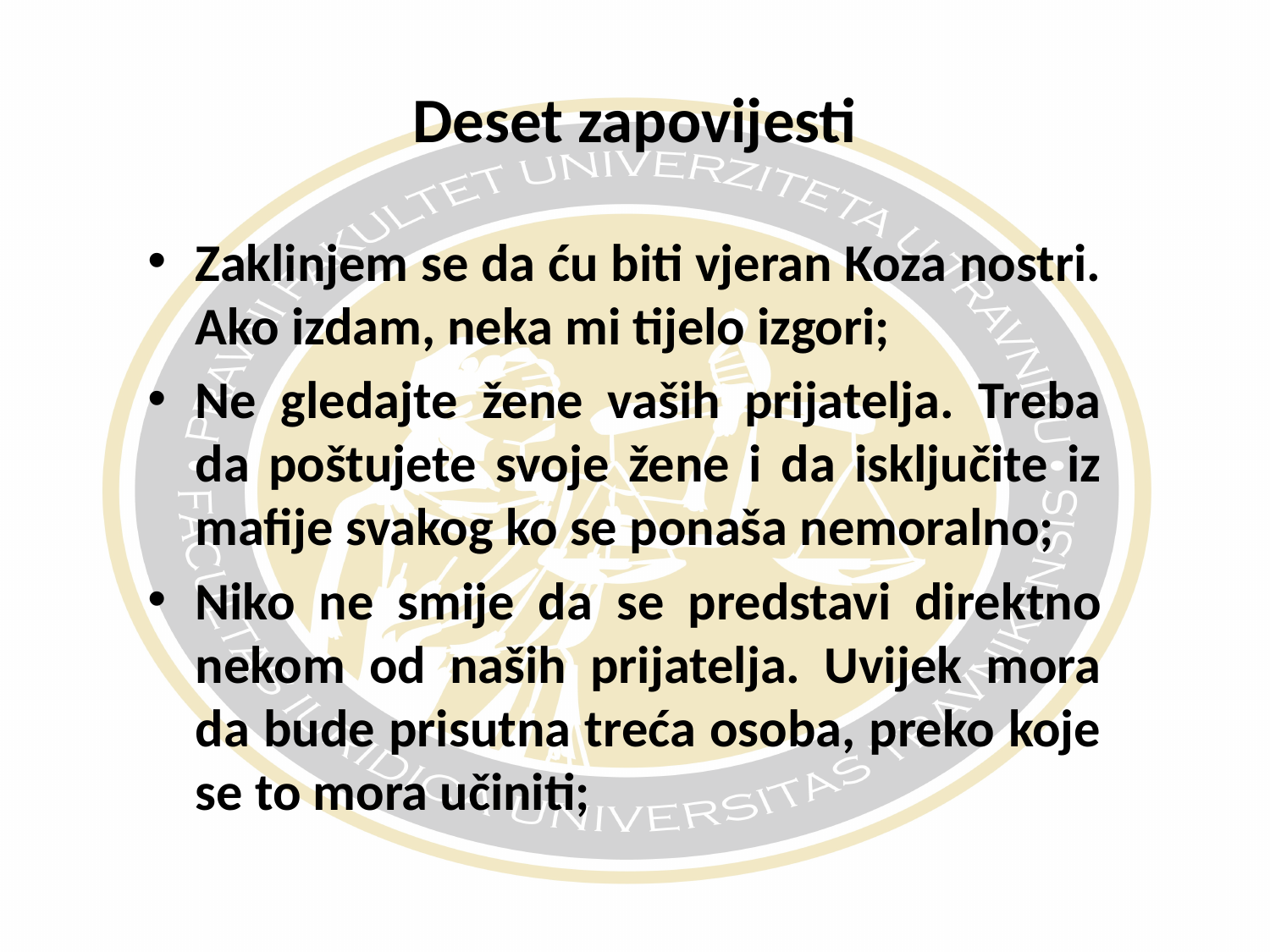

# Deset zapovijesti
Zaklinjem se da ću biti vjeran Koza nostri. Ako izdam, neka mi tijelo izgori;
Ne gledajte žene vaših prijatelja. Treba da poštujete svoje žene i da isključite iz mafije svakog ko se ponaša nemoralno;
Niko ne smije da se predstavi direktno nekom od naših prijatelja. Uvijek mora da bude prisutna treća osoba, preko koje se to mora učiniti;